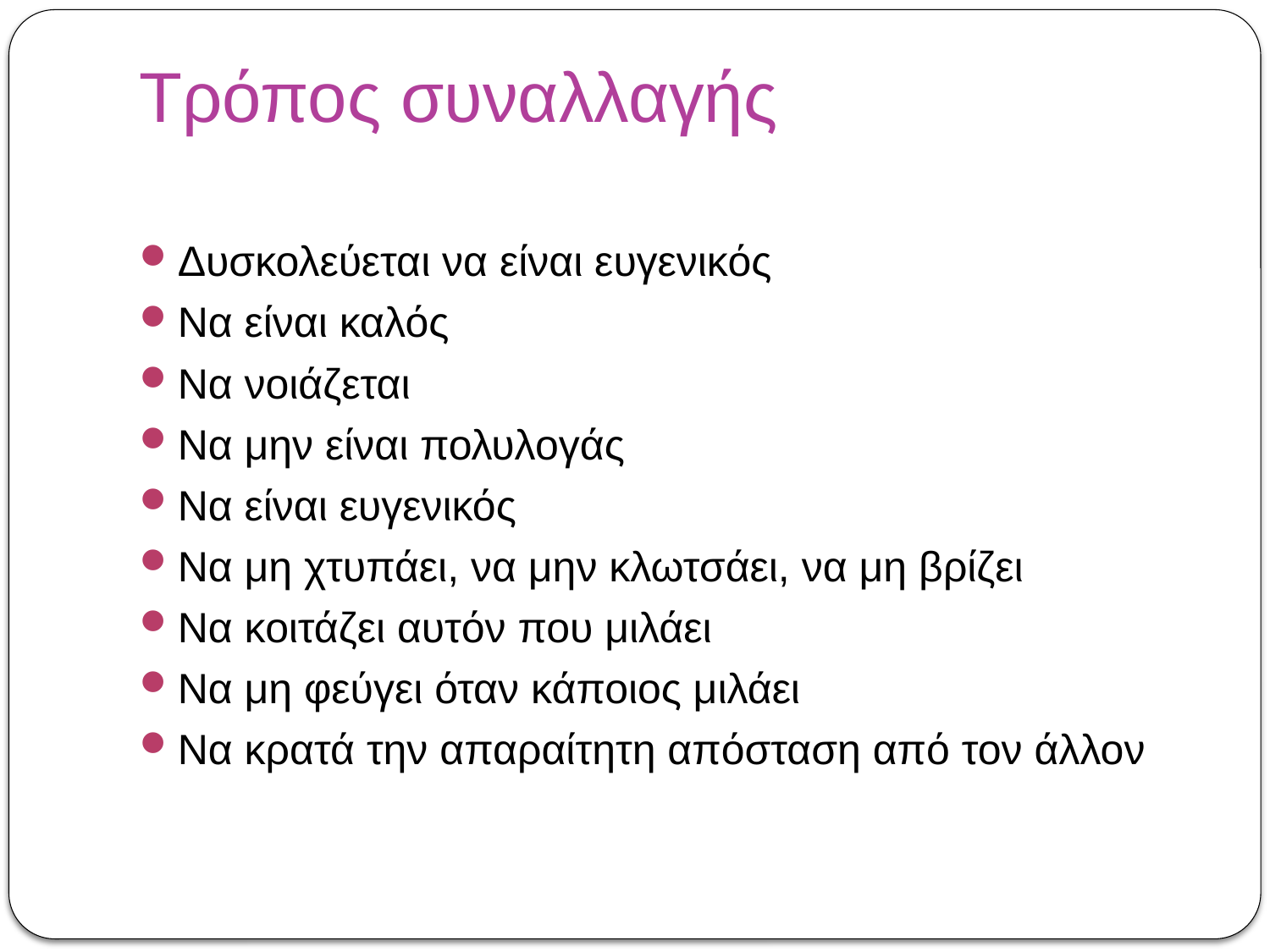

# Τρόπος συναλλαγής
Δυσκολεύεται να είναι ευγενικός
Να είναι καλός
Να νοιάζεται
Να μην είναι πολυλογάς
Να είναι ευγενικός
Να μη χτυπάει, να μην κλωτσάει, να μη βρίζει
Να κοιτάζει αυτόν που μιλάει
Να μη φεύγει όταν κάποιος μιλάει
Να κρατά την απαραίτητη απόσταση από τον άλλον